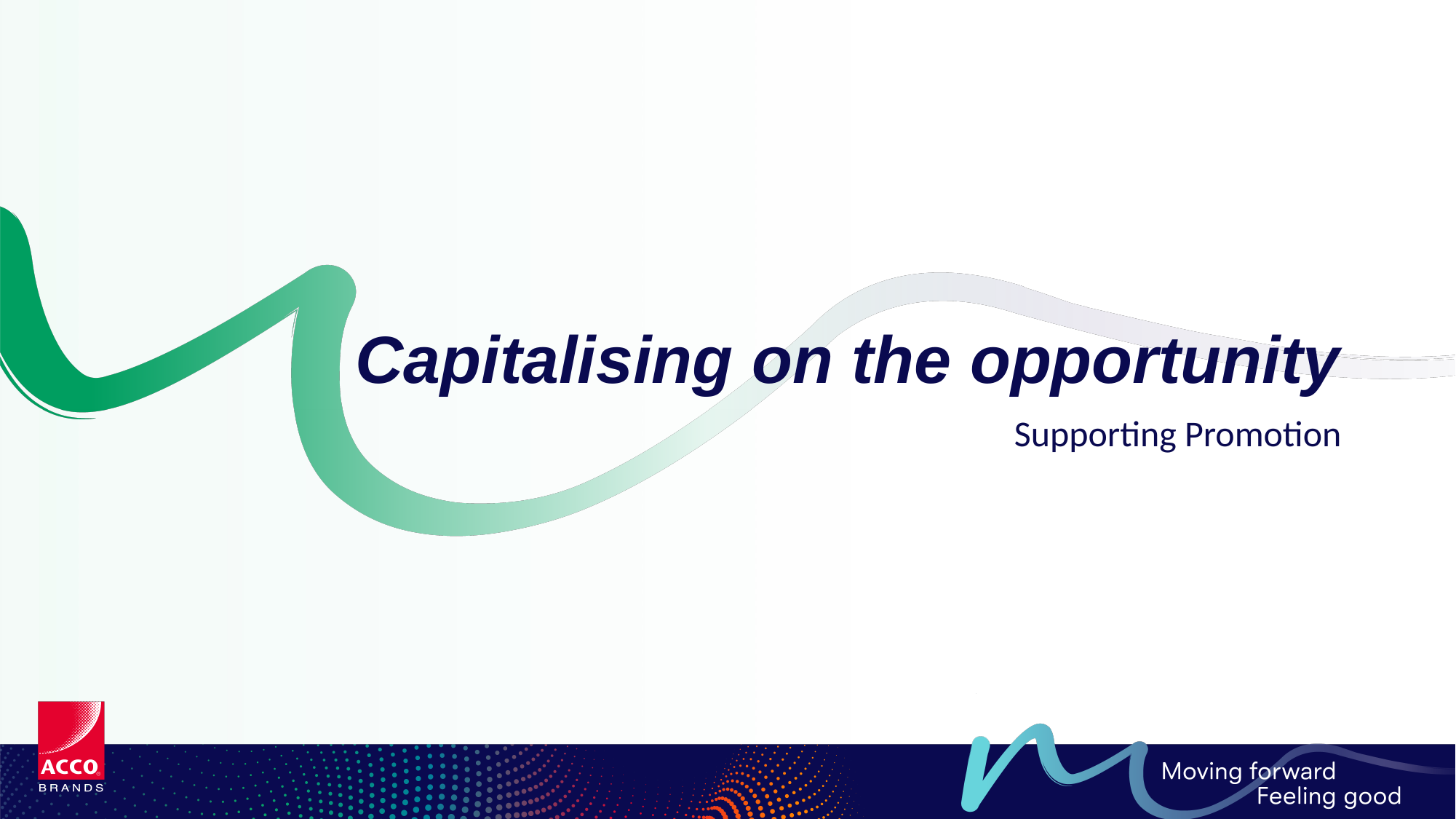

# Capitalising on the opportunity
Supporting Promotion